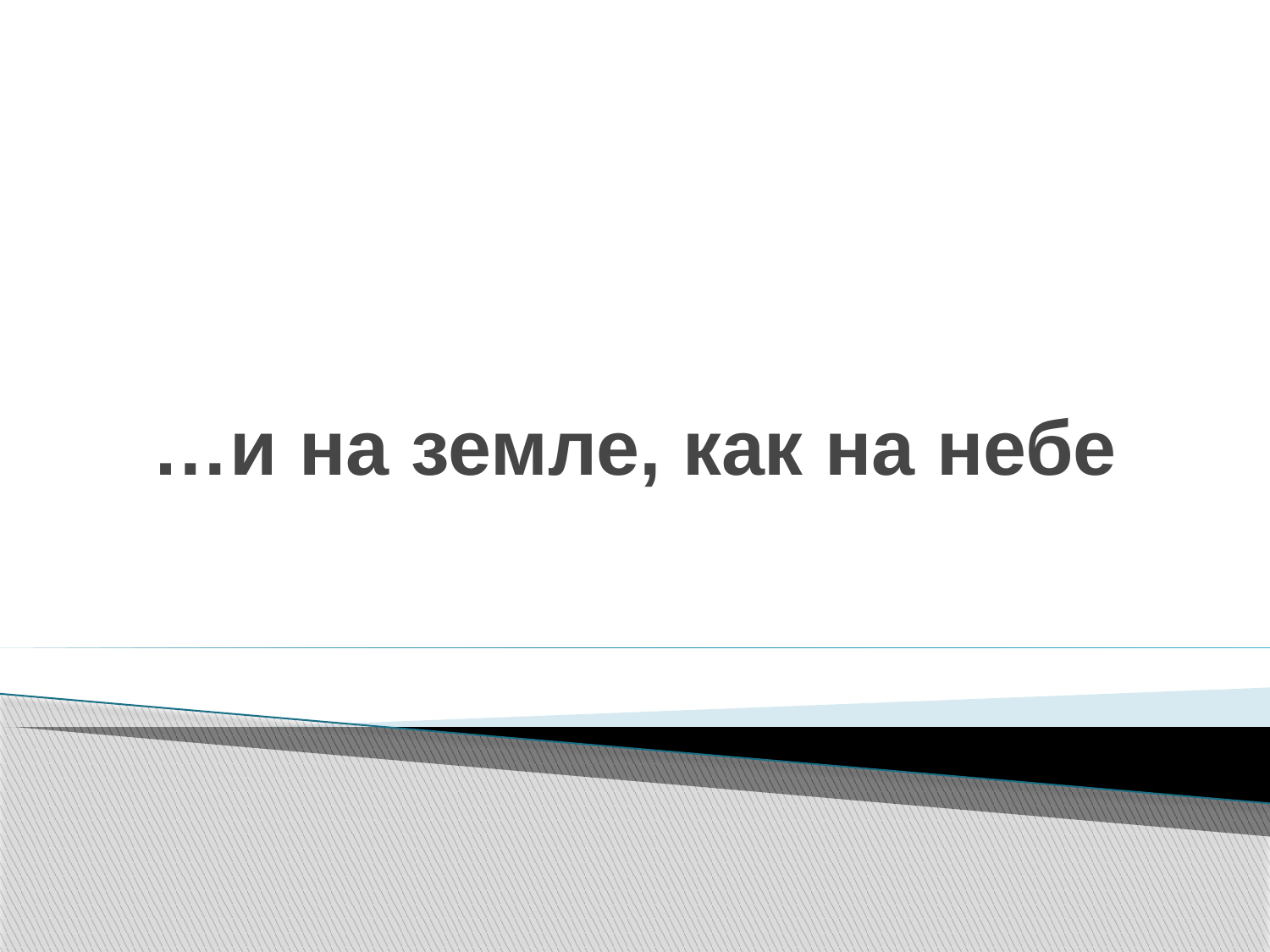

# …и на земле, как на небе